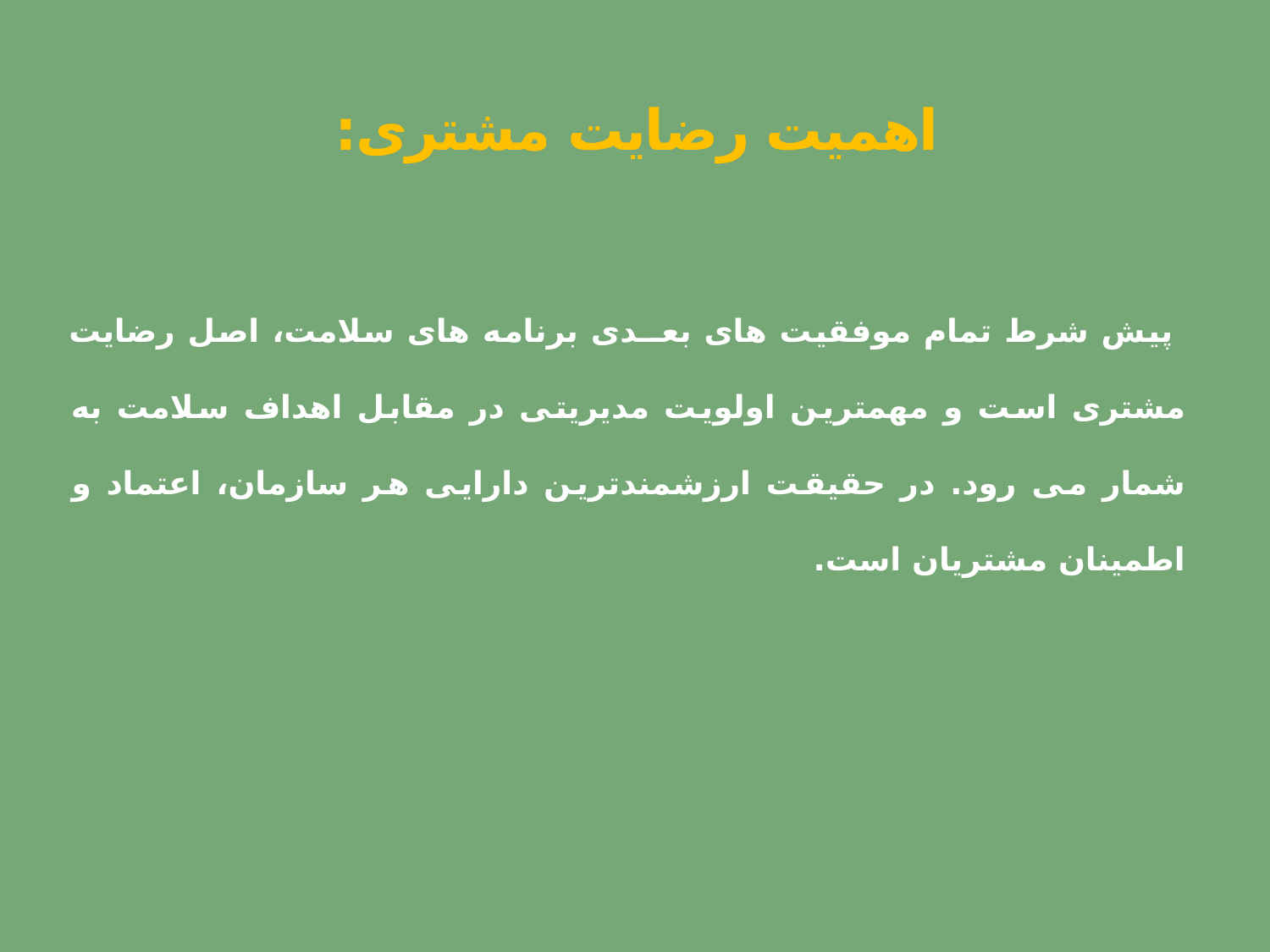

# اهمیت رضایت مشتری:
 پیش شرط تمام موفقیت های بعــدی برنامه های سلامت، اصل رضایت مشتری است و مهمترین اولویت مدیریتی در مقابل اهداف سلامت به شمار می رود. در حقیقت ارزشمندترین دارایی هر سازمان، اعتماد و اطمینان مشتریان است.